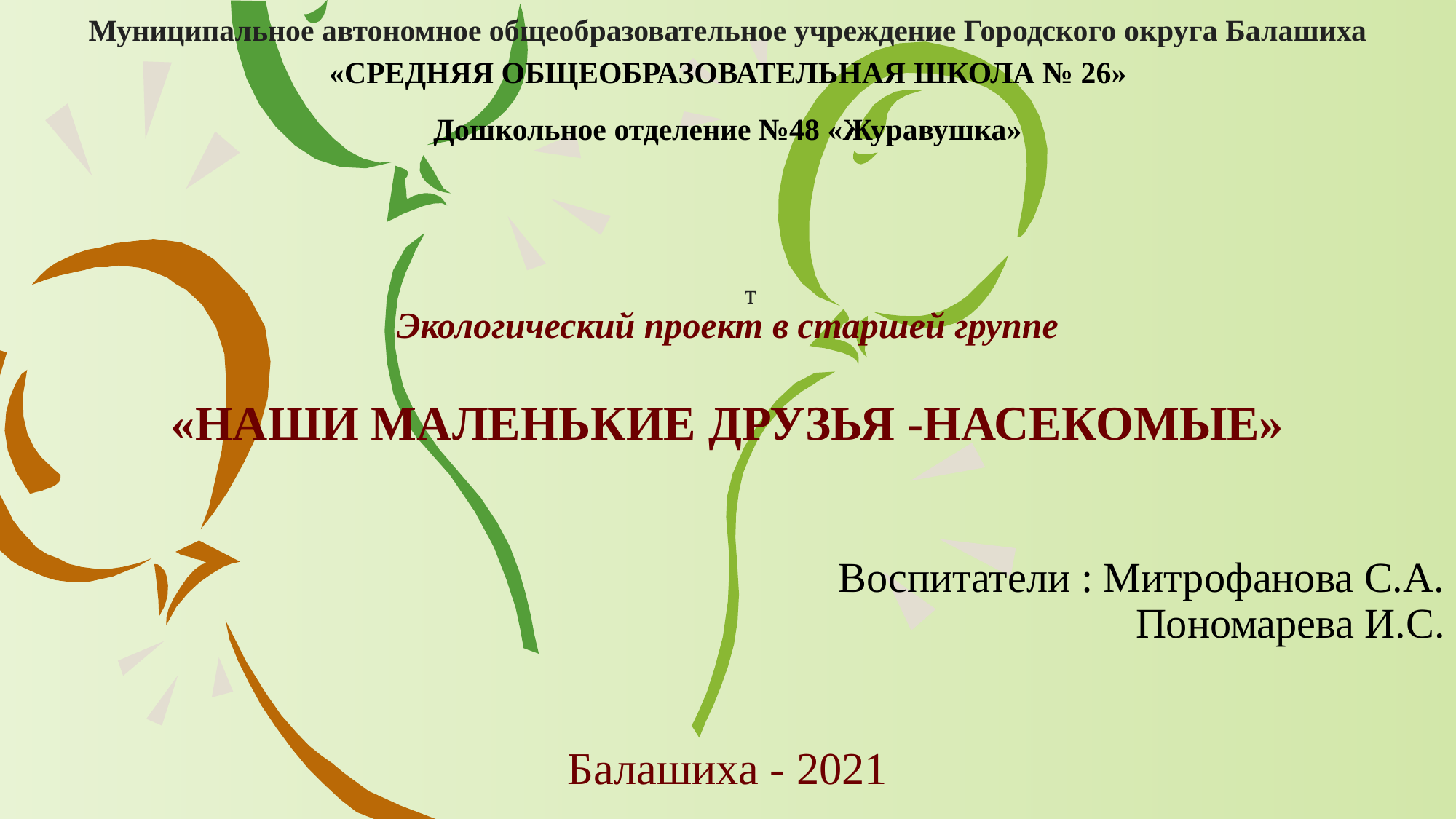

Муниципальное автономное общеобразовательное учреждение Городского округа Балашиха «СРЕДНЯЯ ОБЩЕОБРАЗОВАТЕЛЬНАЯ ШКОЛА № 26»
Дошкольное отделение №48 «Журавушка»

Экологический проект в старшей группе

«Наши маленькие друзья -насекомые»

Воспитатели : Митрофанова С.А.
                Пономарева И.С.

Балашиха - 2021
# т